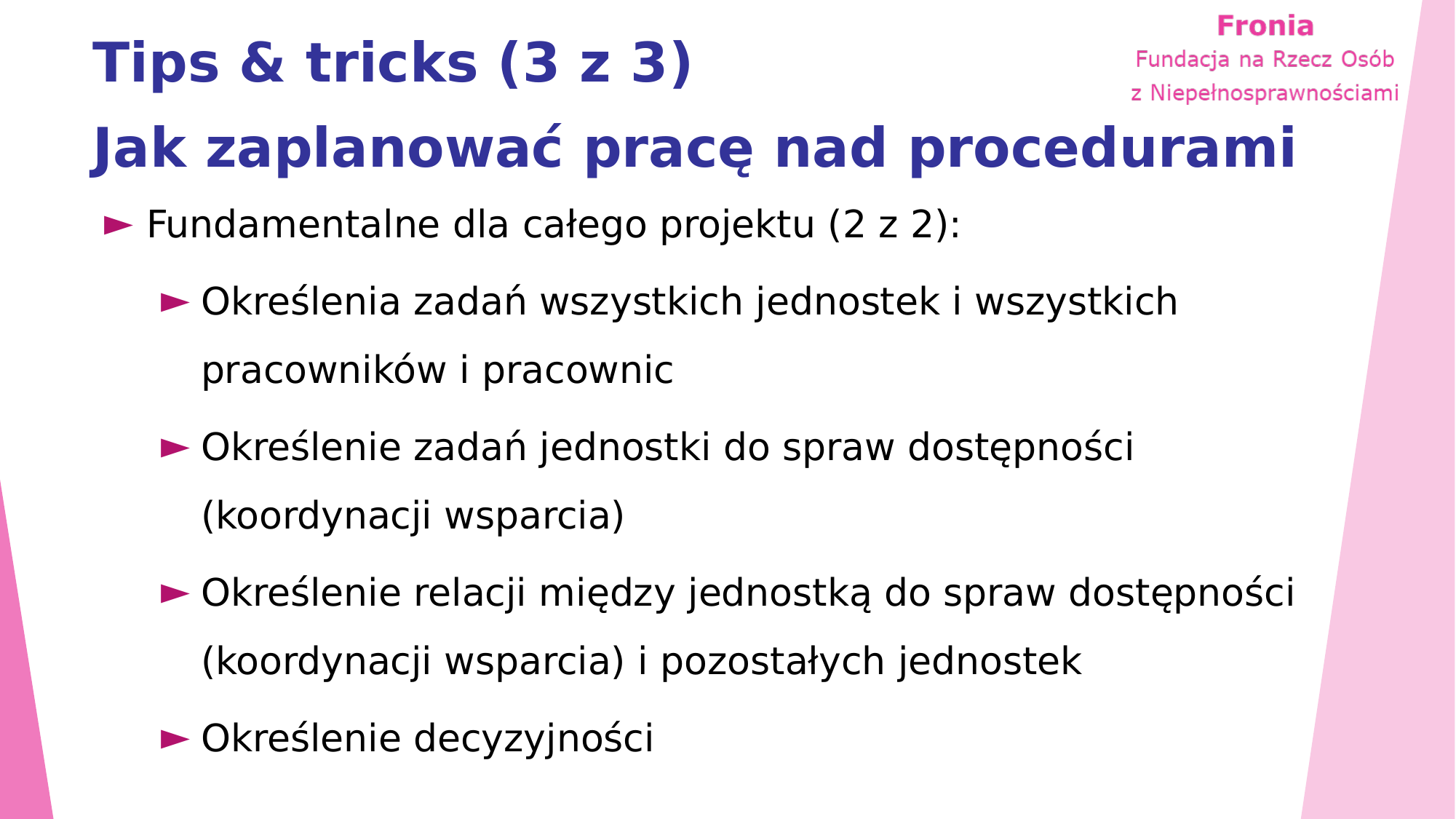

# Tips & tricks (3 z 3) Jak zaplanować pracę nad procedurami
Fundamentalne dla całego projektu (2 z 2):
Określenia zadań wszystkich jednostek i wszystkich pracowników i pracownic
Określenie zadań jednostki do spraw dostępności (koordynacji wsparcia)
Określenie relacji między jednostką do spraw dostępności (koordynacji wsparcia) i pozostałych jednostek
Określenie decyzyjności